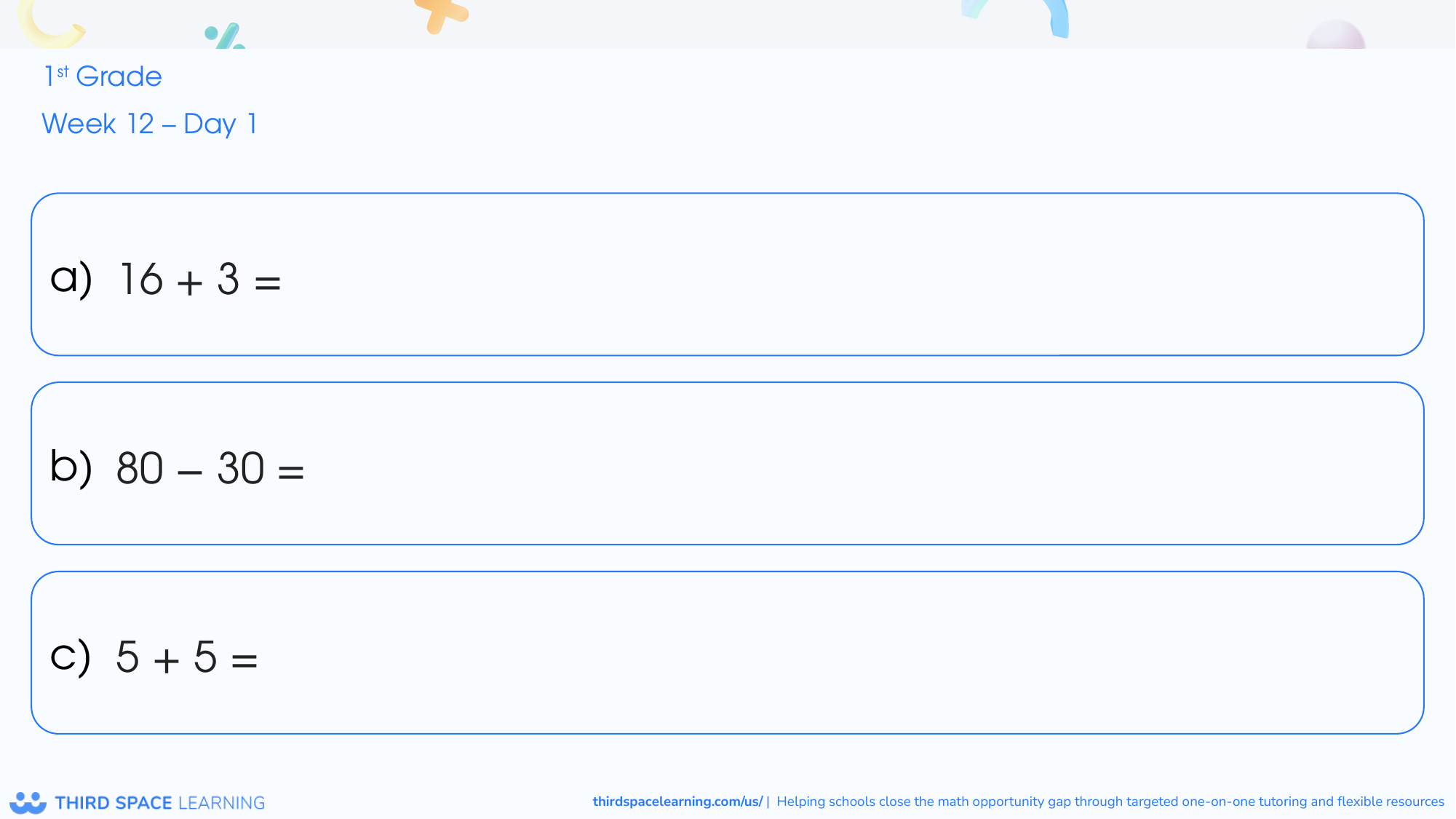

1st Grade
Week 12 – Day 1
16 + 3 =
80 − 30 =
5 + 5 =